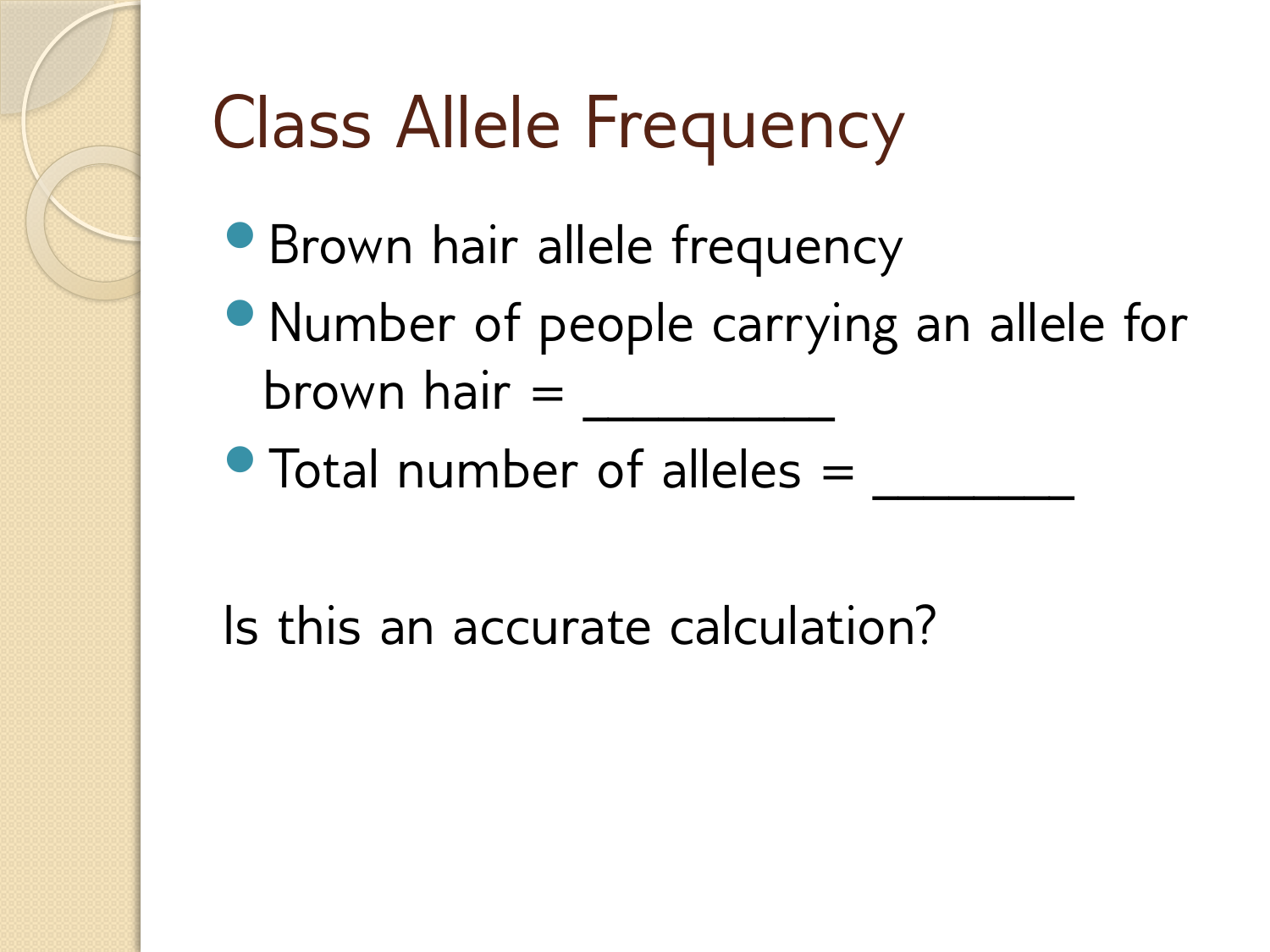

# Class Allele Frequency
Brown hair allele frequency
Number of people carrying an allele for brown hair = __________
Total number of alleles = ________

Is this an accurate calculation?